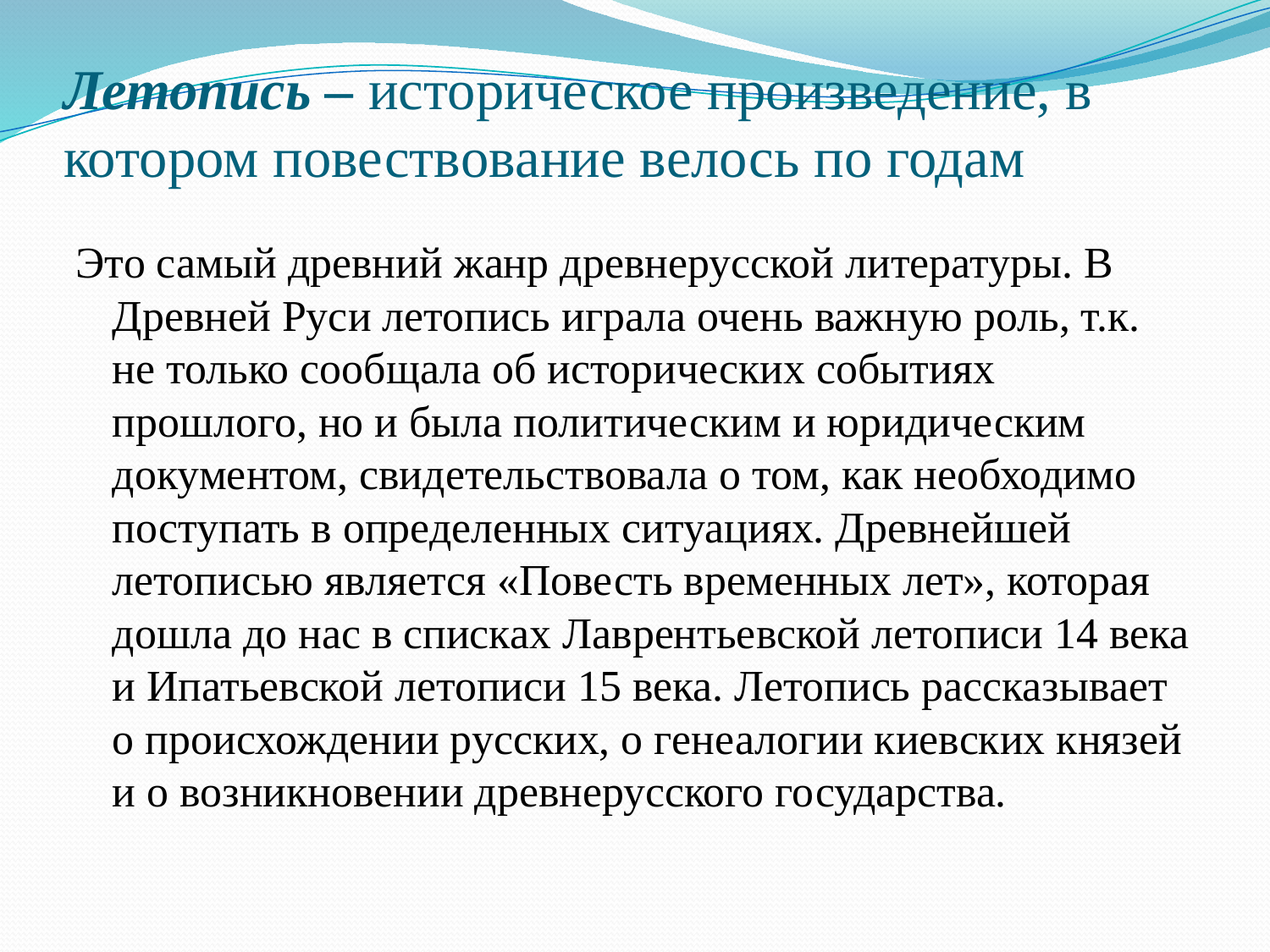

# Летопись – историческое произведение, в котором повествование велось по годам
Это самый древний жанр древнерусской литературы. В Древней Руси летопись играла очень важную роль, т.к. не только сообщала об исторических событиях прошлого, но и была политическим и юридическим документом, свидетельствовала о том, как необходимо поступать в определенных ситуациях. Древнейшей летописью является «Повесть временных лет», которая дошла до нас в списках Лаврентьевской летописи 14 века и Ипатьевской летописи 15 века. Летопись рассказывает о происхождении русских, о генеалогии киевских князей и о возникновении древнерусского государства.